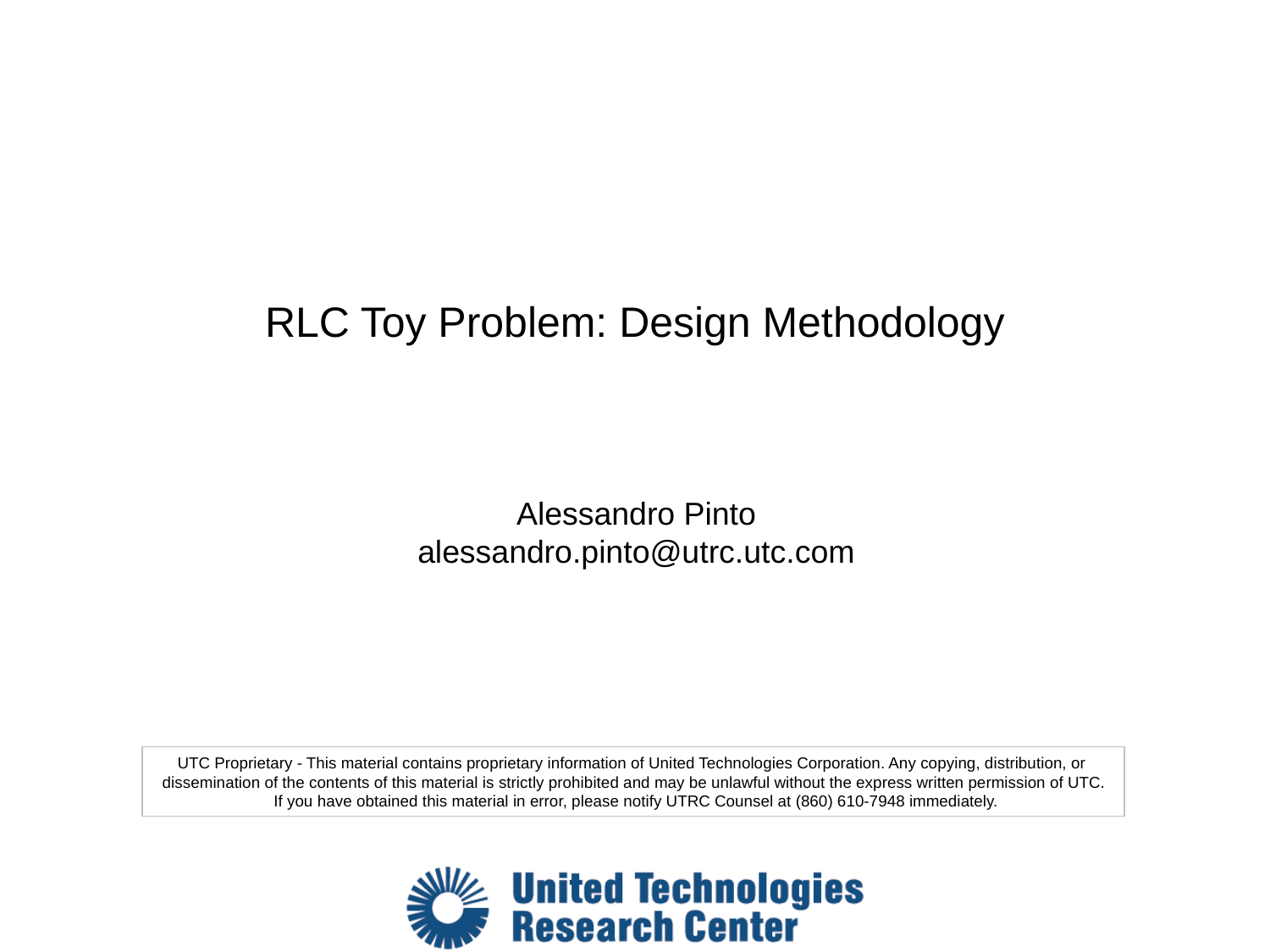

# RLC Toy Problem: Design Methodology
Alessandro Pinto
alessandro.pinto@utrc.utc.com
UTC Proprietary - This material contains proprietary information of United Technologies Corporation. Any copying, distribution, or
dissemination of the contents of this material is strictly prohibited and may be unlawful without the express written permission of UTC.
 If you have obtained this material in error, please notify UTRC Counsel at (860) 610-7948 immediately.
TexPoint fonts used in EMF.
Read the TexPoint manual before you delete this box.: AAAAAAAAAAA